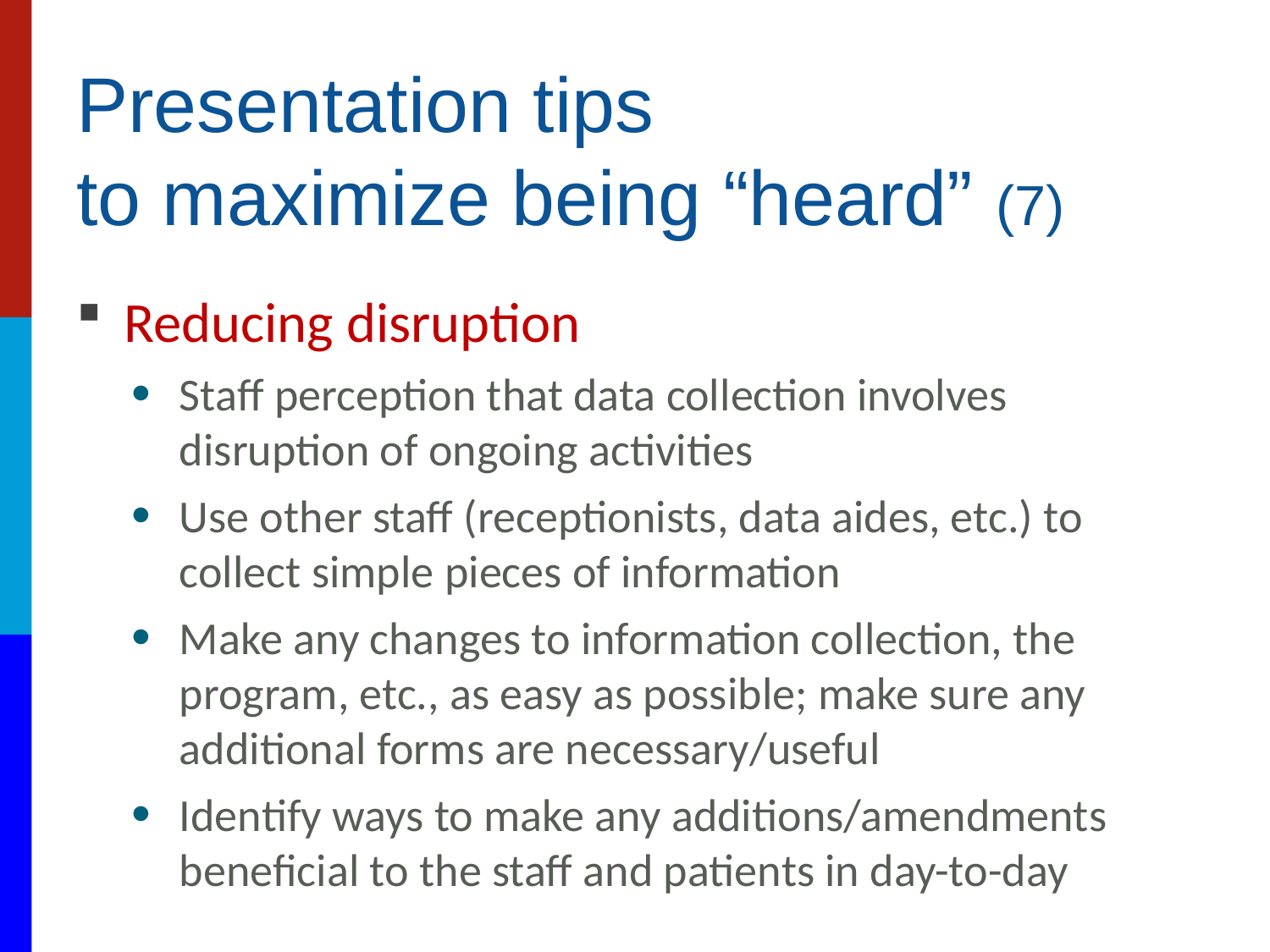

# Presentation tips to maximize being “heard” (7)
Reducing disruption
Staff perception that data collection involves disruption of ongoing activities
Use other staff (receptionists, data aides, etc.) to collect simple pieces of information
Make any changes to information collection, the program, etc., as easy as possible; make sure any additional forms are necessary/useful
Identify ways to make any additions/amendments beneficial to the staff and patients in day-to-day